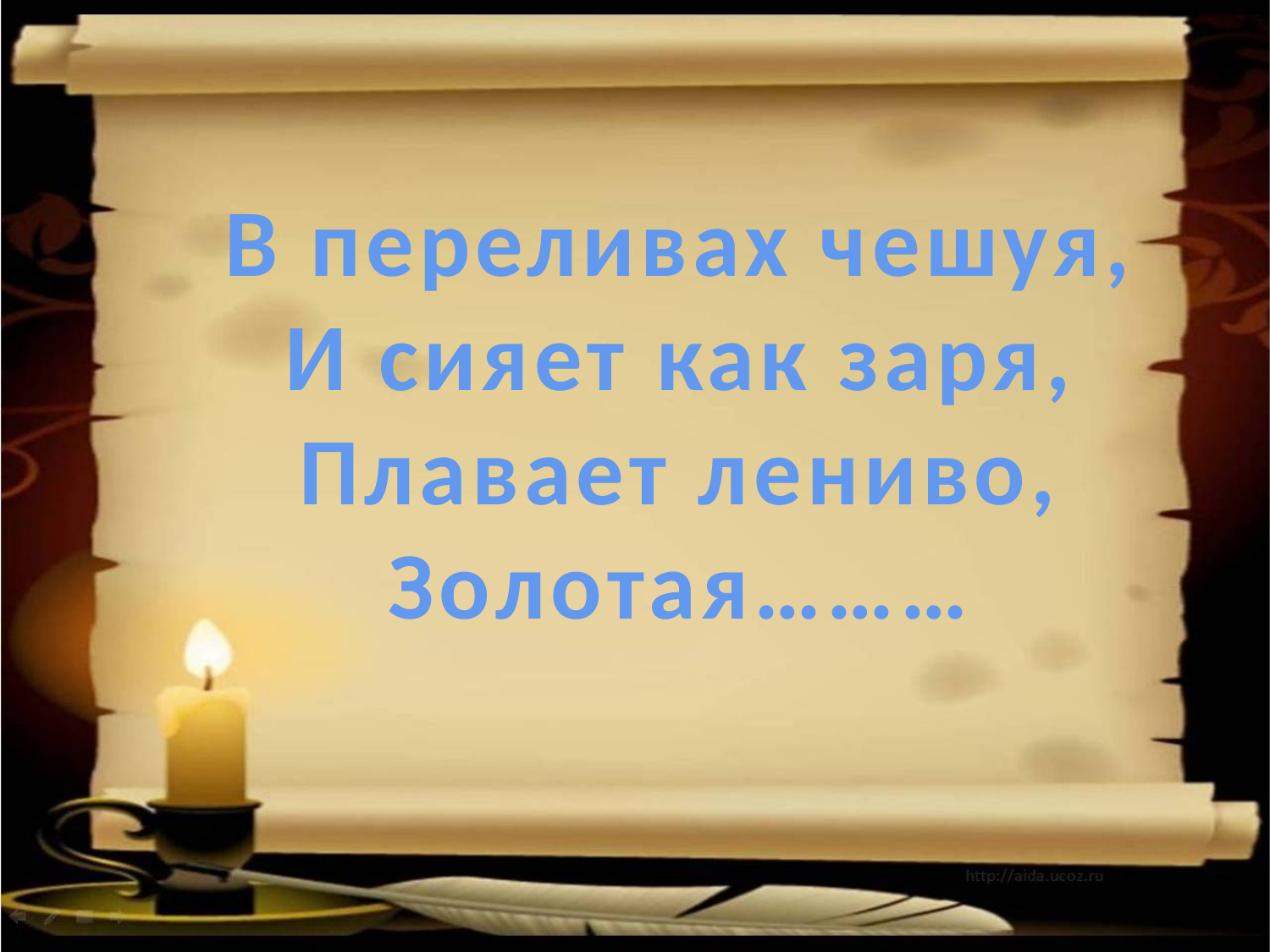

В переливах чешуя,
И сияет как заря,
Плавает лениво,
Золотая………